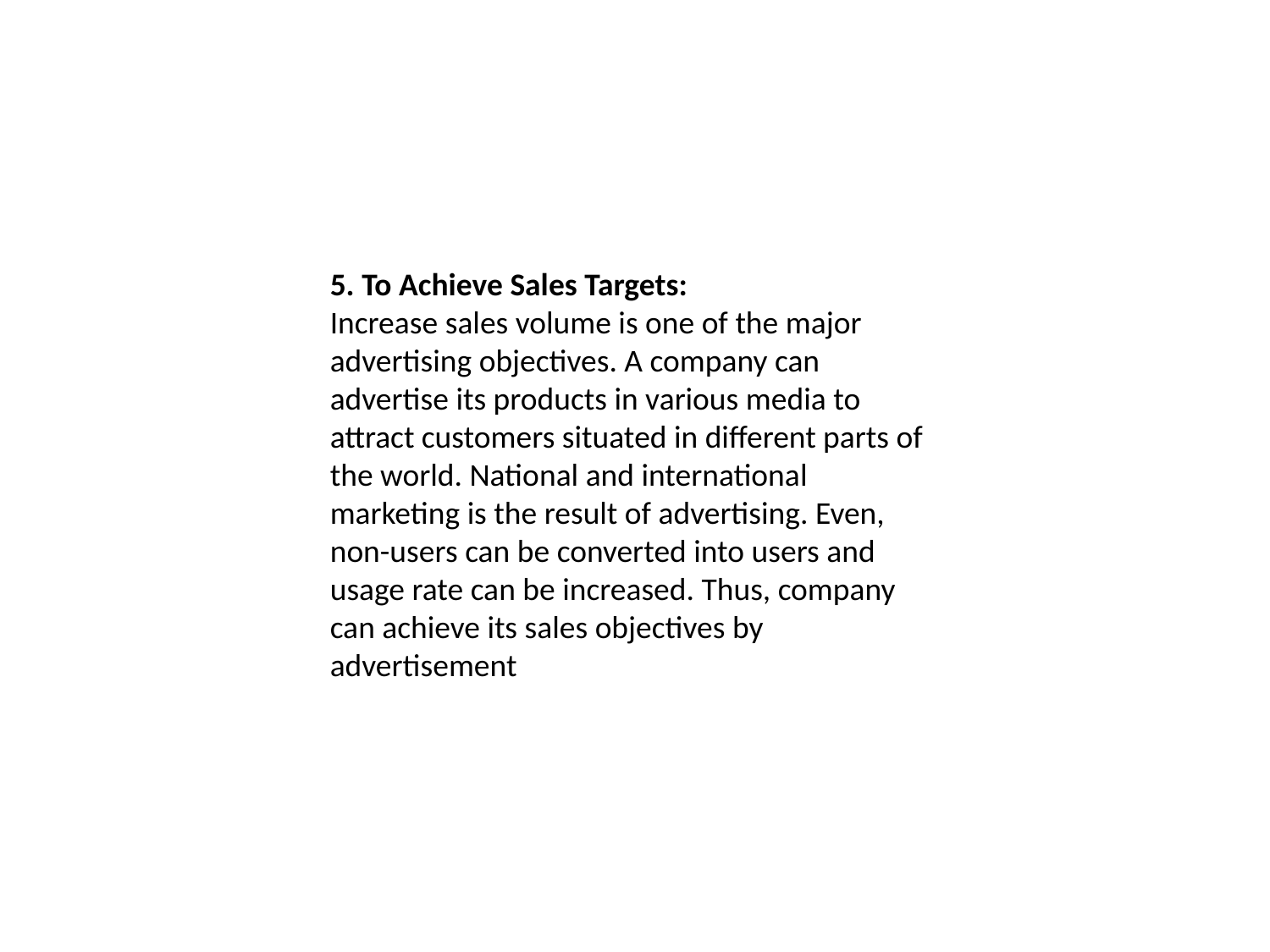

5. To Achieve Sales Targets:
Increase sales volume is one of the major advertising objectives. A company can advertise its products in various media to attract customers situated in different parts of the world. National and international marketing is the result of advertising. Even, non-users can be converted into users and usage rate can be increased. Thus, company can achieve its sales objectives by advertisement